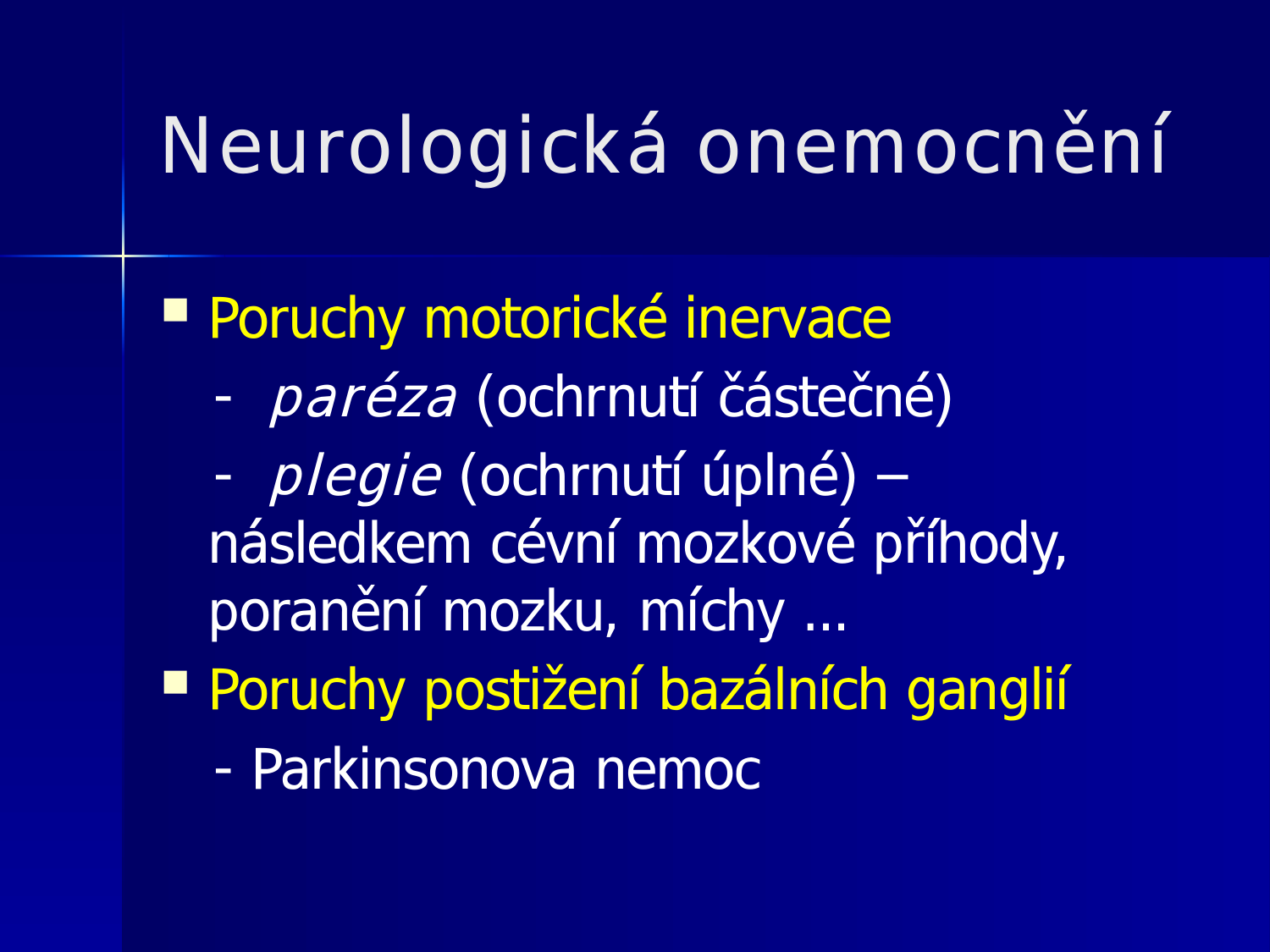

# Neurologická onemocnění
Poruchy motorické inervace
   -  paréza (ochrnutí částečné)
   -  plegie (ochrnutí úplné) – následkem cévní mozkové příhody, poranění mozku, míchy …
Poruchy postižení bazálních ganglií
   - Parkinsonova nemoc